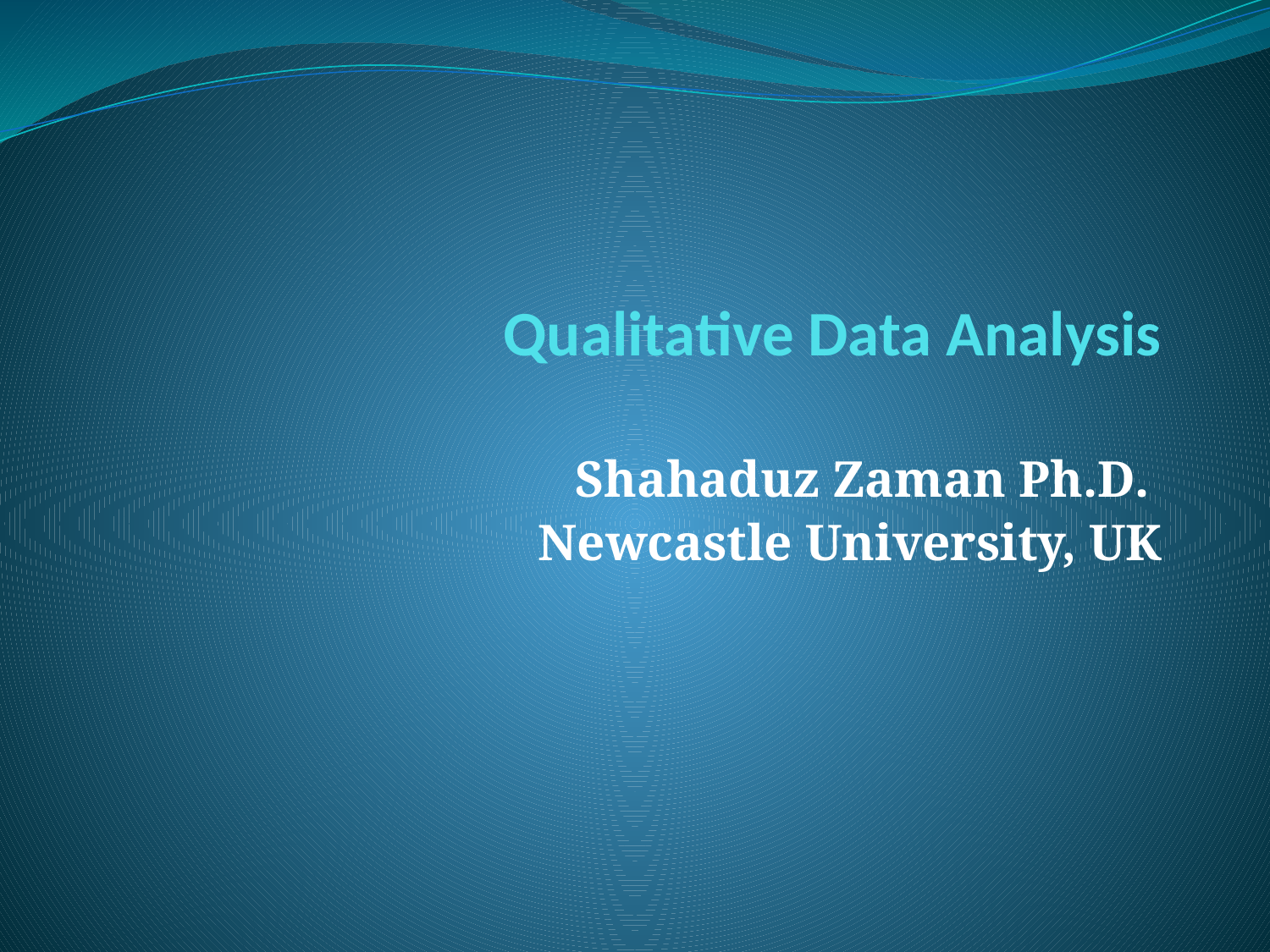

# Qualitative Data Analysis
Shahaduz Zaman Ph.D.
Newcastle University, UK